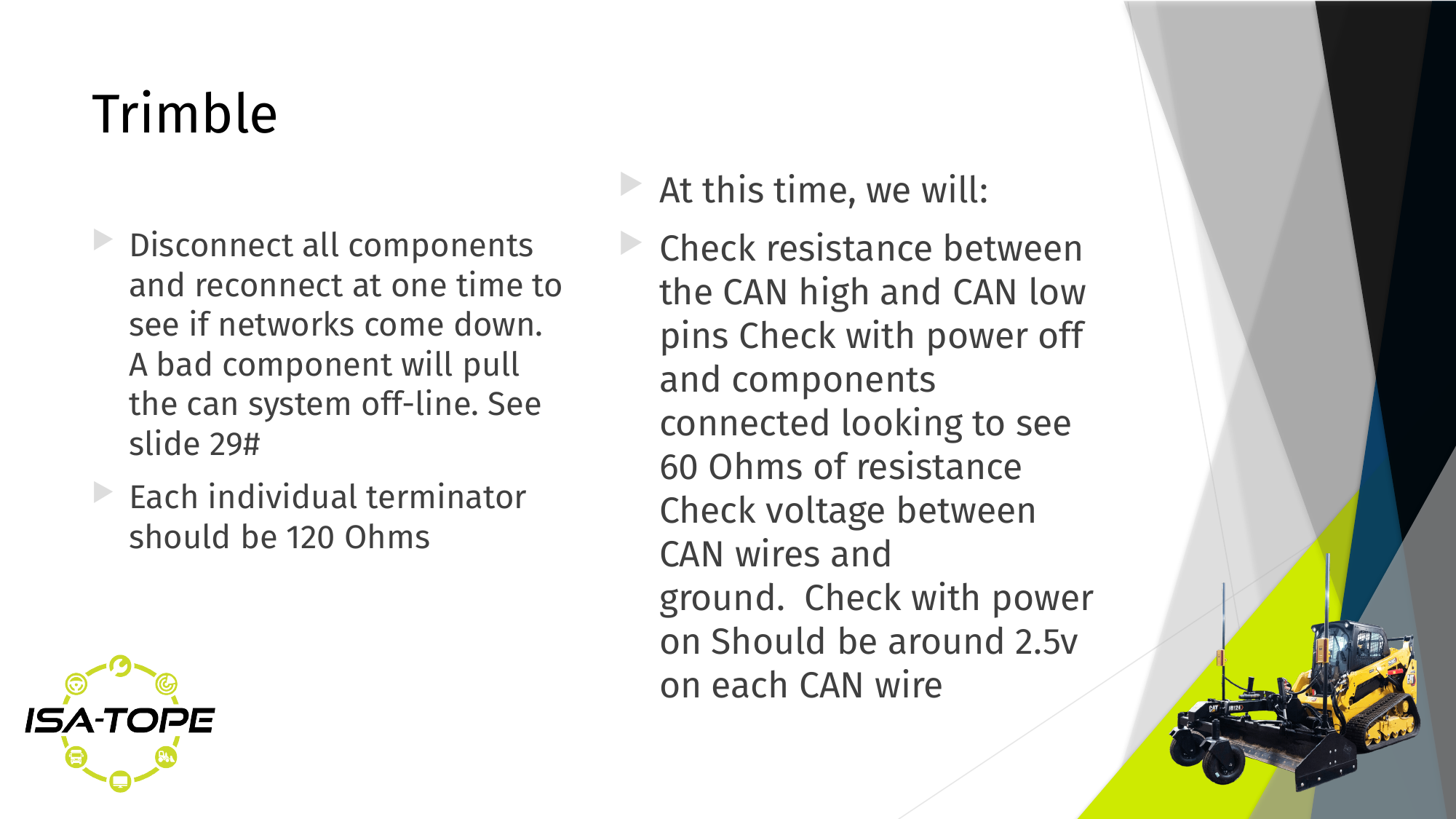

# Trimble
At this time, we will:
Check resistance between the CAN high and CAN low pins Check with power off and components connected looking to see 60 Ohms of resistance Check voltage between CAN wires and ground.  Check with power on Should be around 2.5v on each CAN wire
Disconnect all components and reconnect at one time to see if networks come down. A bad component will pull the can system off-line. See slide 29#
Each individual terminator should be 120 Ohms